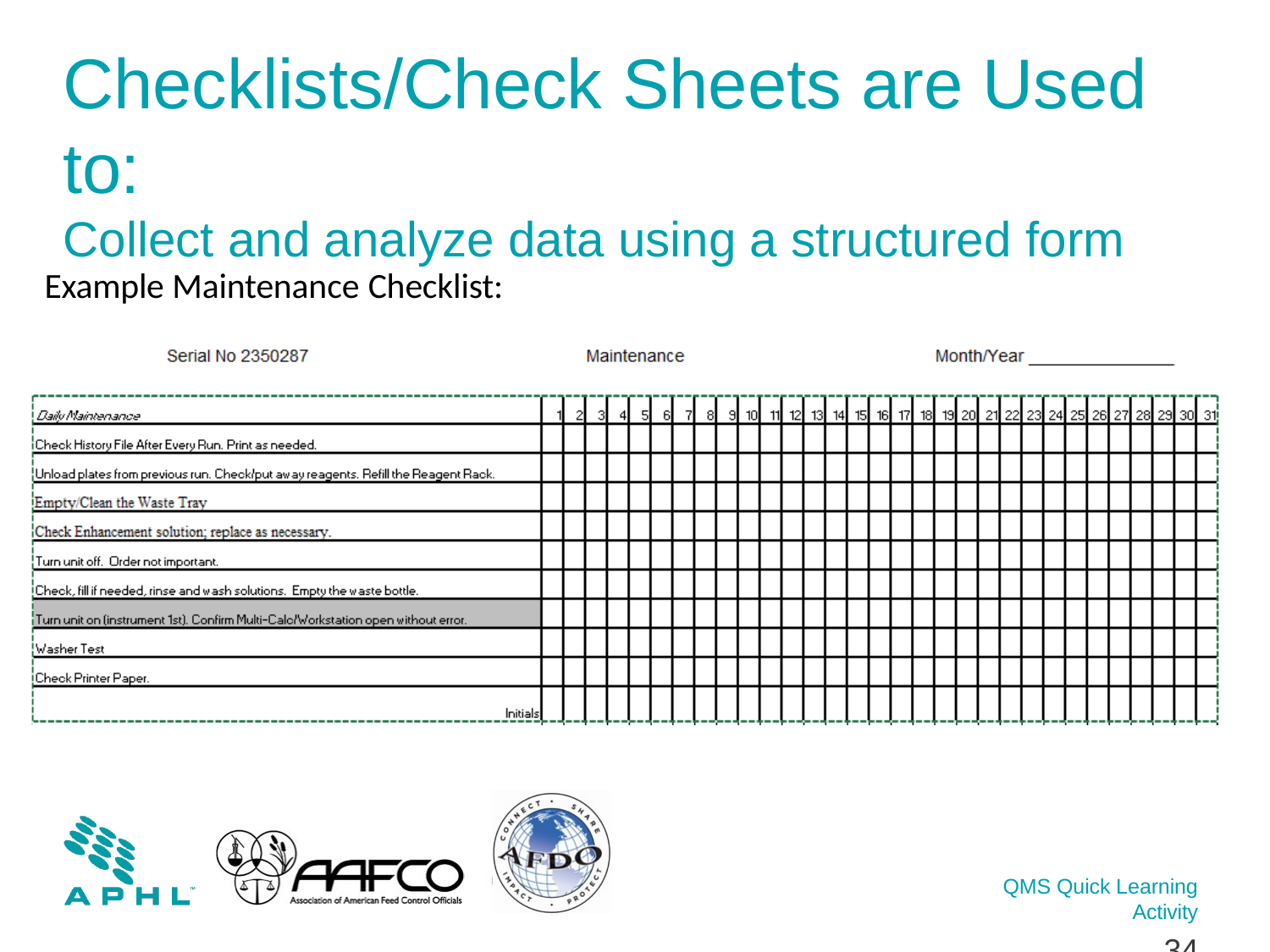

Checklists/Check Sheets are Used to:
Collect and analyze data using a structured form
Example Maintenance Checklist:

QMS Quick Learning Activity
34